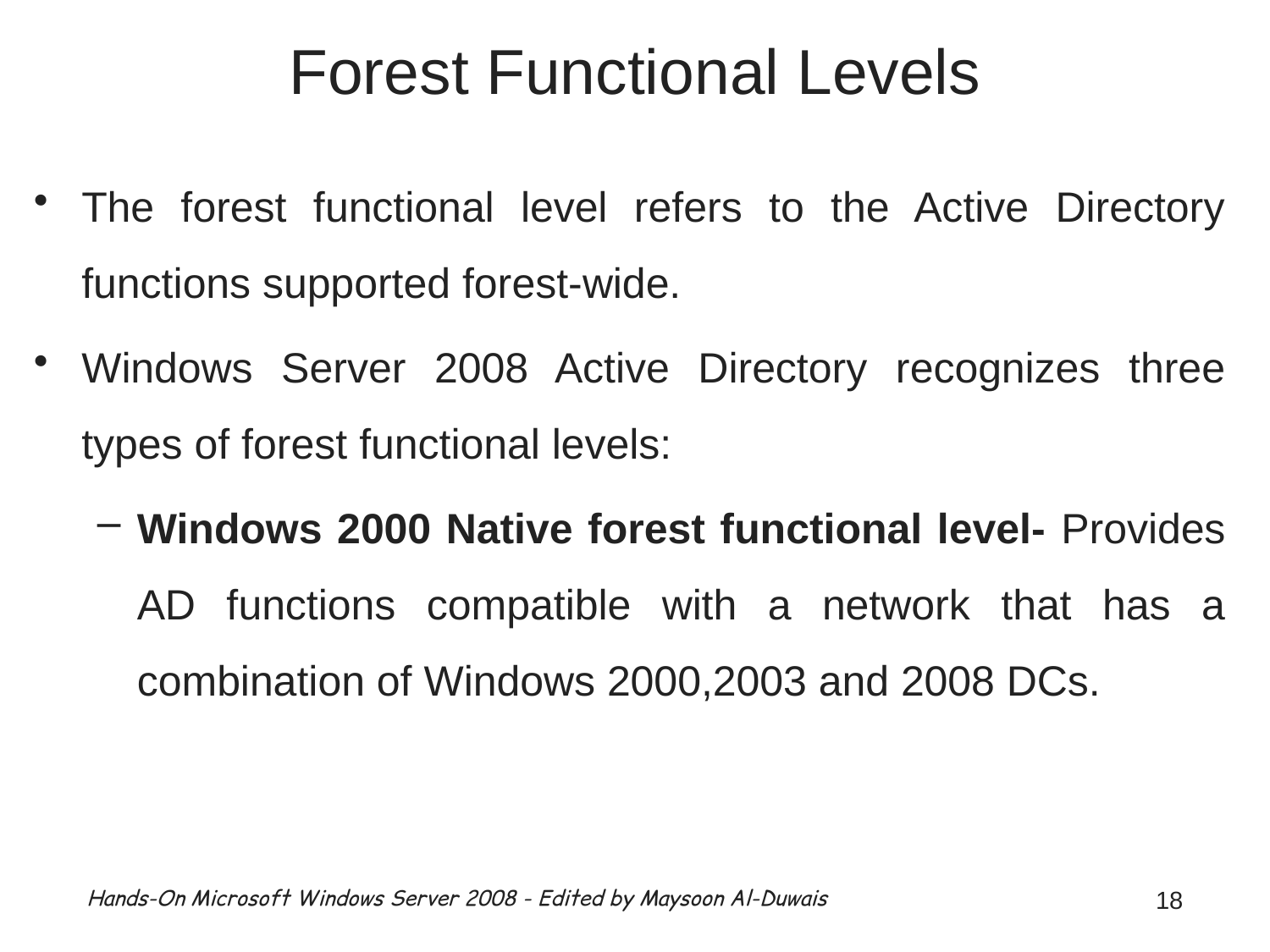

# Forest Functional Levels
The forest functional level refers to the Active Directory functions supported forest-wide.
Windows Server 2008 Active Directory recognizes three types of forest functional levels:
Windows 2000 Native forest functional level- Provides AD functions compatible with a network that has a combination of Windows 2000,2003 and 2008 DCs.
Hands-On Microsoft Windows Server 2008 - Edited by Maysoon Al-Duwais
18